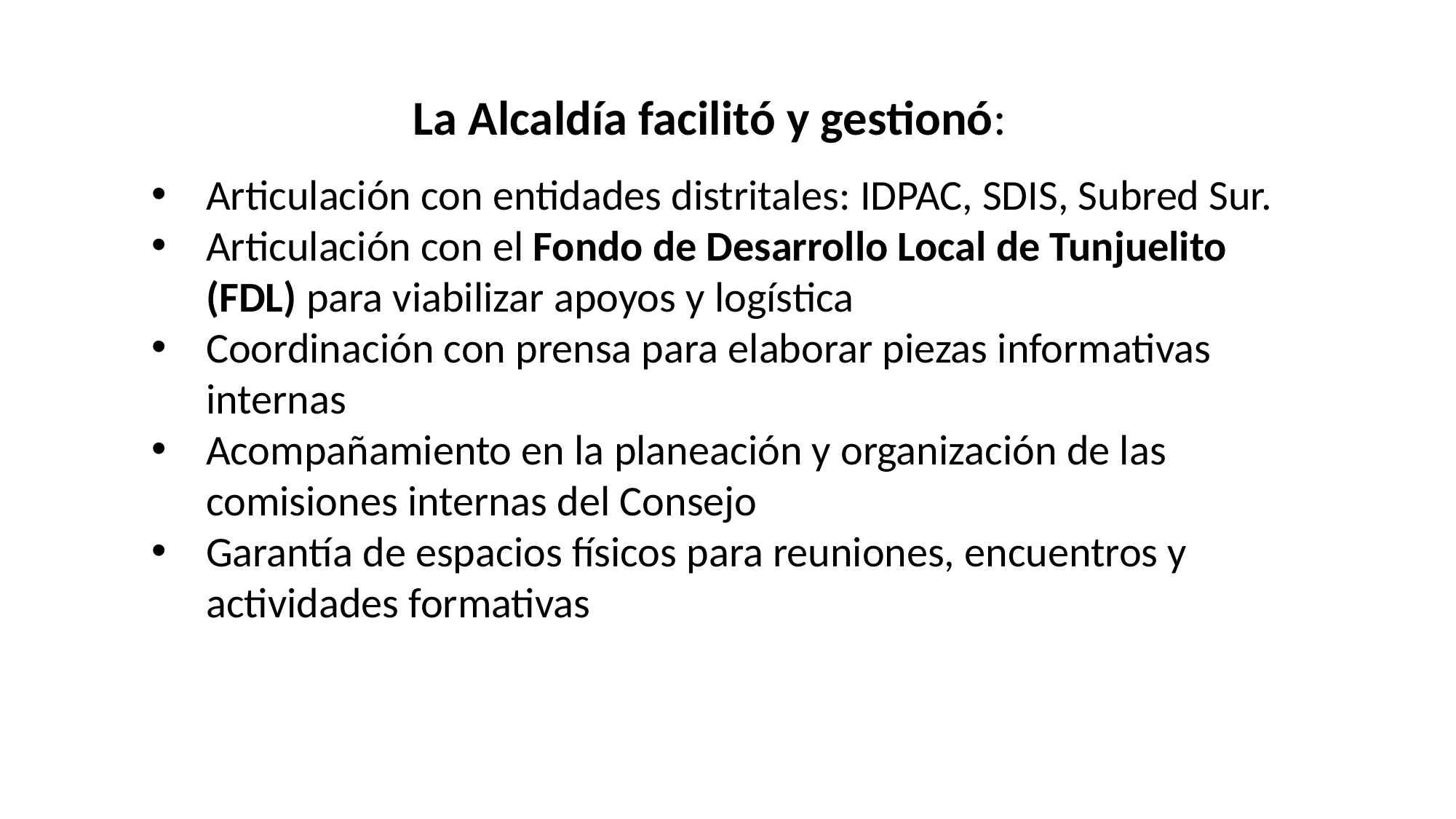

La Alcaldía facilitó y gestionó:
Articulación con entidades distritales: IDPAC, SDIS, Subred Sur.
Articulación con el Fondo de Desarrollo Local de Tunjuelito (FDL) para viabilizar apoyos y logística
Coordinación con prensa para elaborar piezas informativas internas
Acompañamiento en la planeación y organización de las comisiones internas del Consejo
Garantía de espacios físicos para reuniones, encuentros y actividades formativas